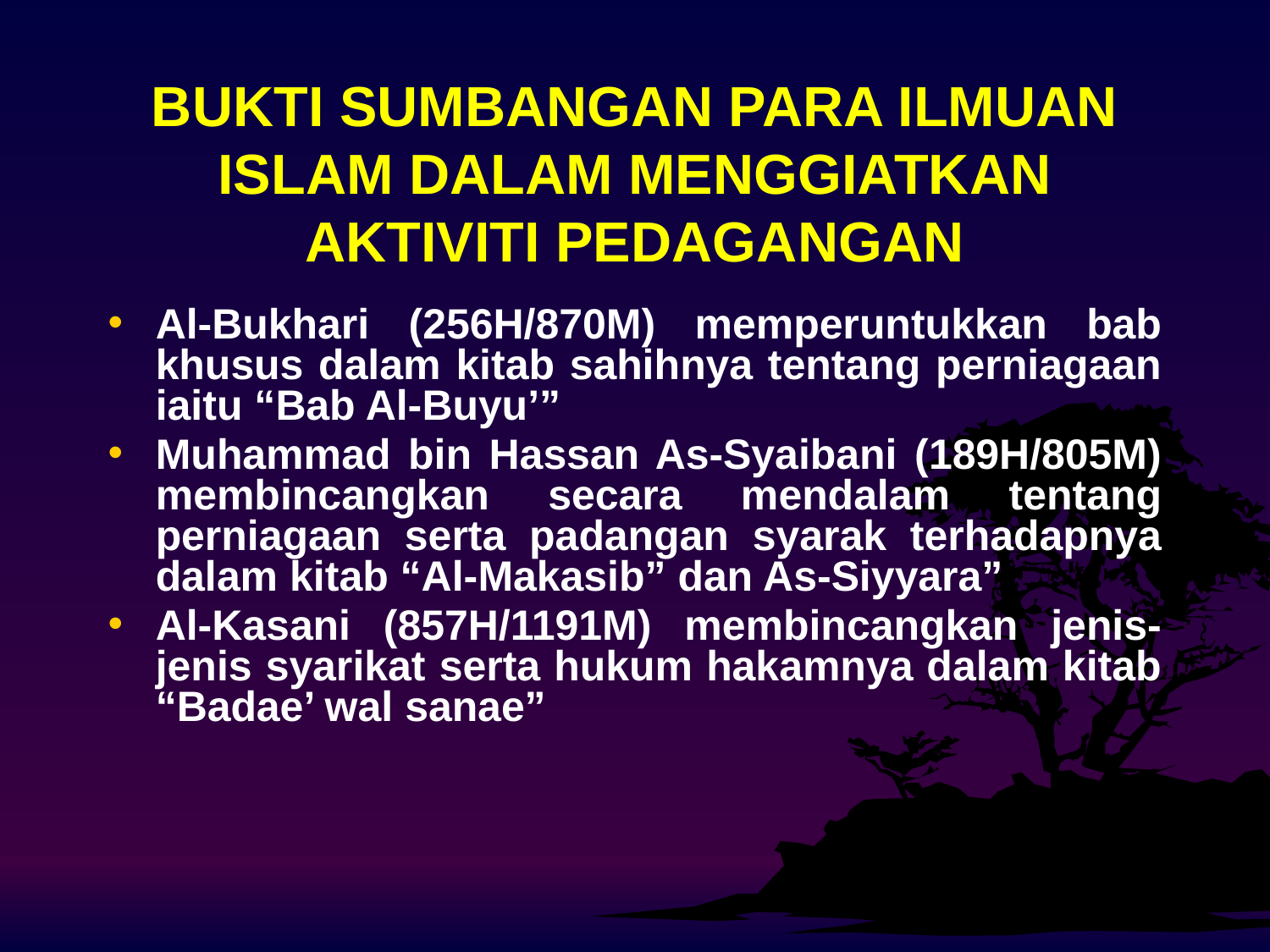

# BUKTI SUMBANGAN PARA ILMUAN ISLAM DALAM MENGGIATKAN AKTIVITI PEDAGANGAN

Al-Bukhari (256H/870M) memperuntukkan bab khusus dalam kitab sahihnya tentang perniagaan iaitu “Bab Al-Buyu’”
Muhammad bin Hassan As-Syaibani (189H/805M) membincangkan secara mendalam tentang perniagaan serta padangan syarak terhadapnya dalam kitab “Al-Makasib” dan As-Siyyara”
Al-Kasani (857H/1191M) membincangkan jenis-jenis syarikat serta hukum hakamnya dalam kitab “Badae’ wal sanae”